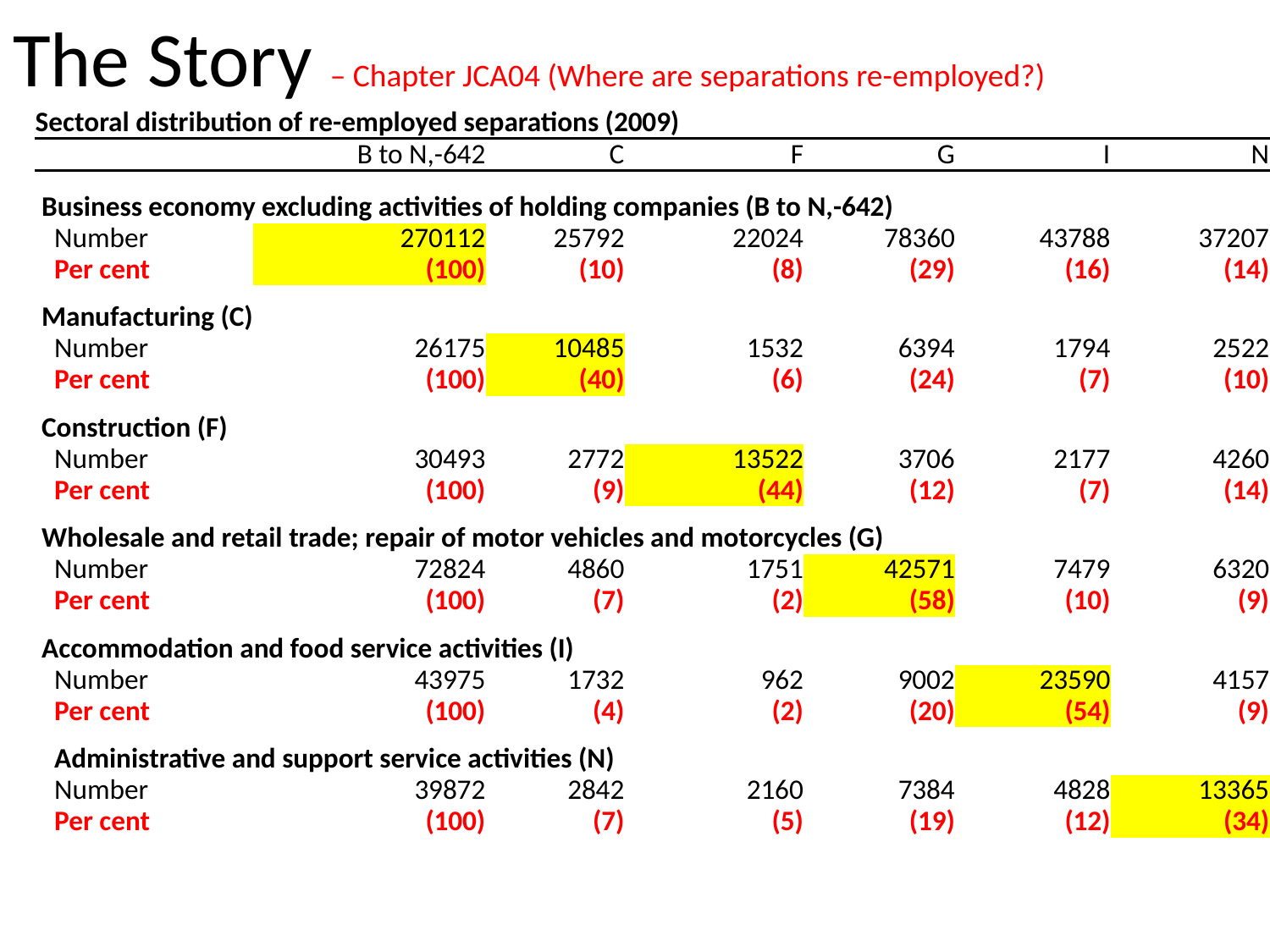

# The Story – Chapter JCA04 (Where are separations re-employed?)
| Sectoral distribution of re-employed separations (2009) |  |  |  |  |  |  |
| --- | --- | --- | --- | --- | --- | --- |
|  | B to N,-642 | C | F | G | I | N |
|  |  |  |  |  |  |  |
| Business economy excluding activities of holding companies (B to N,-642) |  |  |  |  |  |  |
| Number | 270112 | 25792 | 22024 | 78360 | 43788 | 37207 |
| Per cent | (100) | (10) | (8) | (29) | (16) | (14) |
|  |  |  |  |  |  |  |
| Manufacturing (C) |  |  |  |  |  |  |
| Number | 26175 | 10485 | 1532 | 6394 | 1794 | 2522 |
| Per cent | (100) | (40) | (6) | (24) | (7) | (10) |
|  |  |  |  |  |  |  |
| Construction (F) |  |  |  |  |  |  |
| Number | 30493 | 2772 | 13522 | 3706 | 2177 | 4260 |
| Per cent | (100) | (9) | (44) | (12) | (7) | (14) |
|  |  |  |  |  |  |  |
| Wholesale and retail trade; repair of motor vehicles and motorcycles (G) |  |  |  |  |  |  |
| Number | 72824 | 4860 | 1751 | 42571 | 7479 | 6320 |
| Per cent | (100) | (7) | (2) | (58) | (10) | (9) |
|  |  |  |  |  |  |  |
| Accommodation and food service activities (I) |  |  |  |  |  |  |
| Number | 43975 | 1732 | 962 | 9002 | 23590 | 4157 |
| Per cent | (100) | (4) | (2) | (20) | (54) | (9) |
|  |  |  |  |  |  |  |
| Administrative and support service activities (N) |  |  |  |  |  |  |
| Number | 39872 | 2842 | 2160 | 7384 | 4828 | 13365 |
| Per cent | (100) | (7) | (5) | (19) | (12) | (34) |
|  |  |  |  |  |  |  |